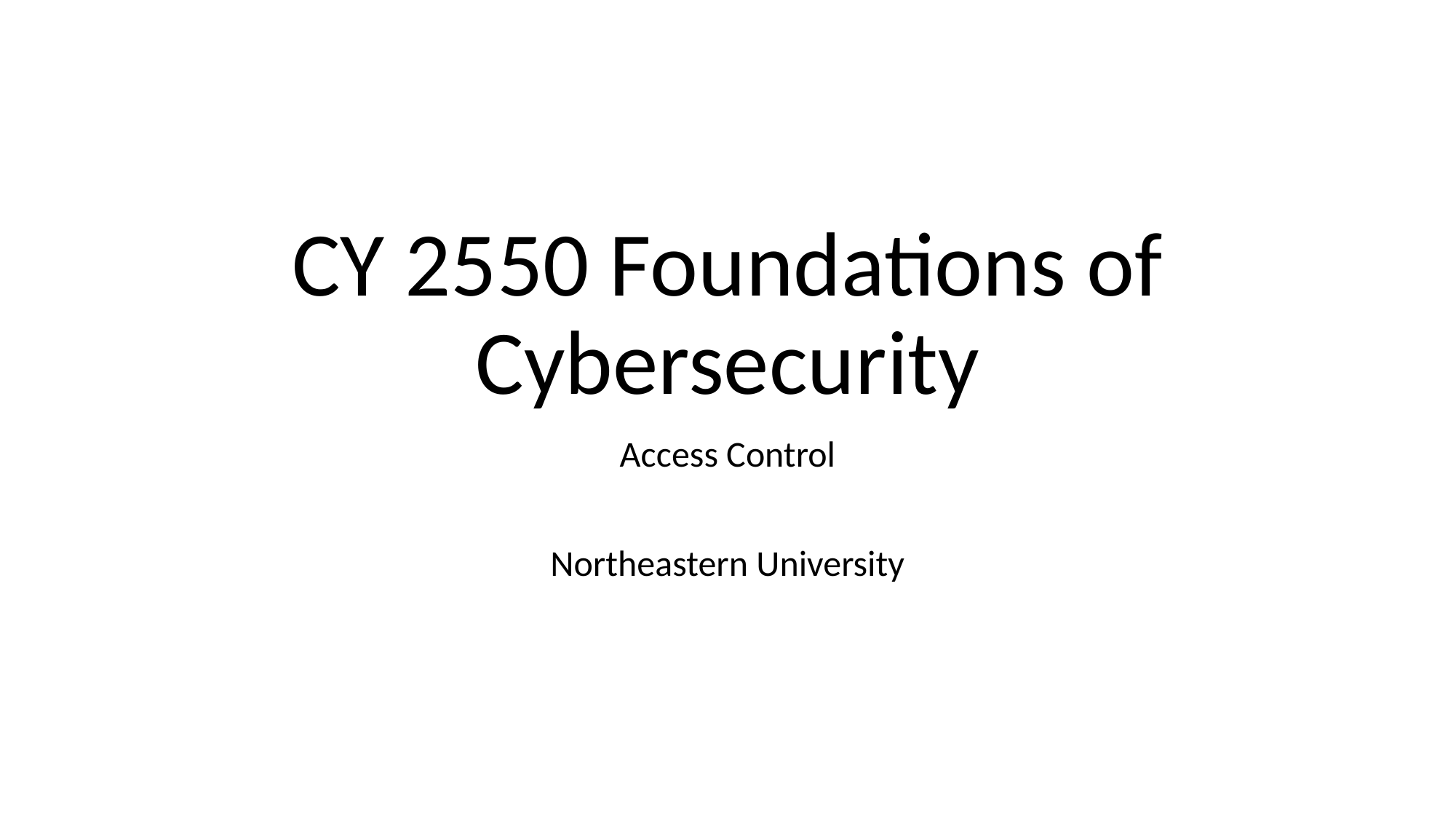

# CY 2550 Foundations of Cybersecurity
Access Control

Northeastern University